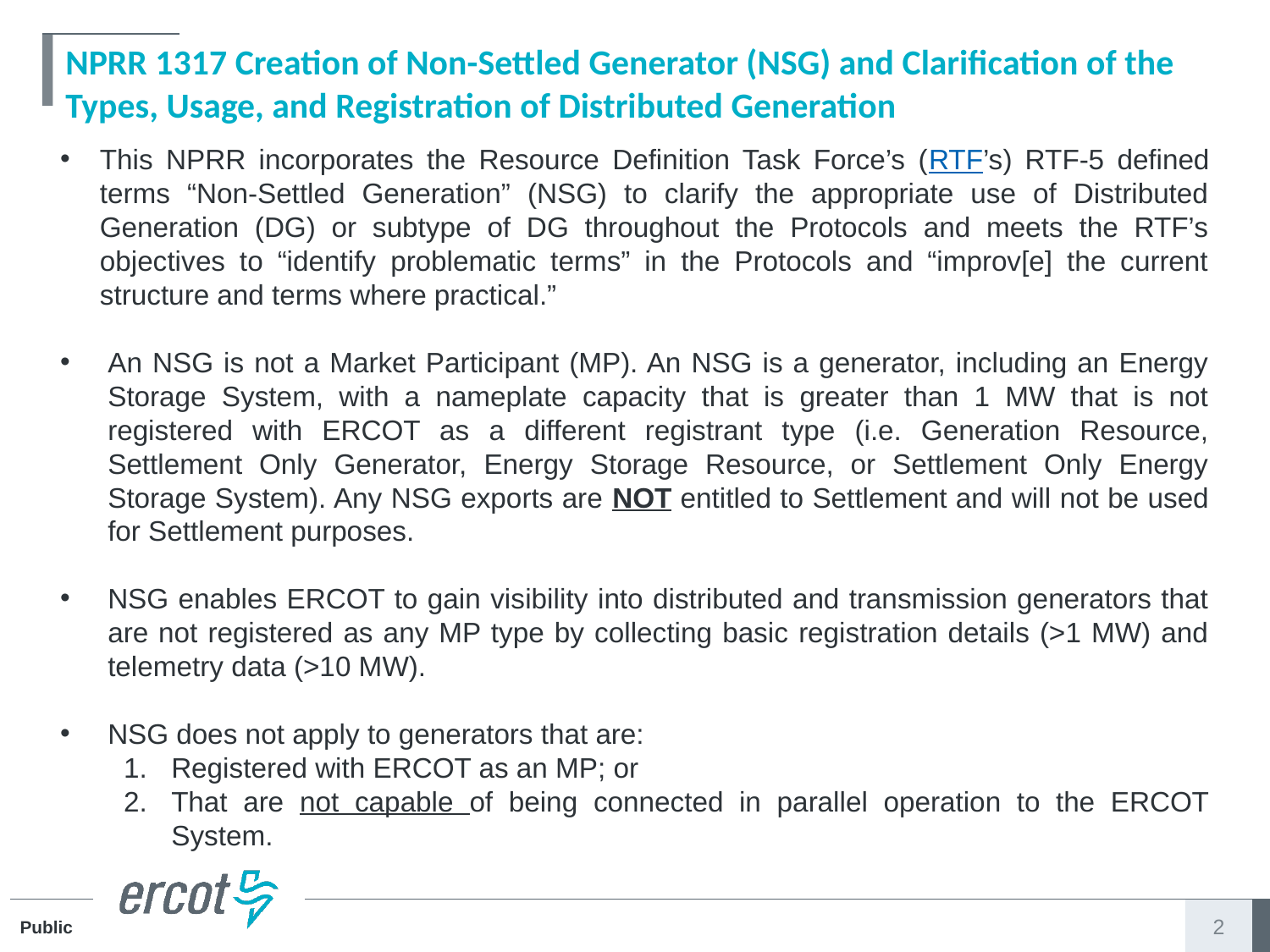

# NPRR 1317 Creation of Non-Settled Generator (NSG) and Clarification of the Types, Usage, and Registration of Distributed Generation
This NPRR incorporates the Resource Definition Task Force’s (RTF’s) RTF-5 defined terms “Non-Settled Generation” (NSG) to clarify the appropriate use of Distributed Generation (DG) or subtype of DG throughout the Protocols and meets the RTF’s objectives to “identify problematic terms” in the Protocols and “improv[e] the current structure and terms where practical.”

An NSG is not a Market Participant (MP). An NSG is a generator, including an Energy Storage System, with a nameplate capacity that is greater than 1 MW that is not registered with ERCOT as a different registrant type (i.e. Generation Resource, Settlement Only Generator, Energy Storage Resource, or Settlement Only Energy Storage System). Any NSG exports are NOT entitled to Settlement and will not be used for Settlement purposes.

NSG enables ERCOT to gain visibility into distributed and transmission generators that are not registered as any MP type by collecting basic registration details (>1 MW) and telemetry data (>10 MW).

NSG does not apply to generators that are:
Registered with ERCOT as an MP; or
That are not capable of being connected in parallel operation to the ERCOT System.
2